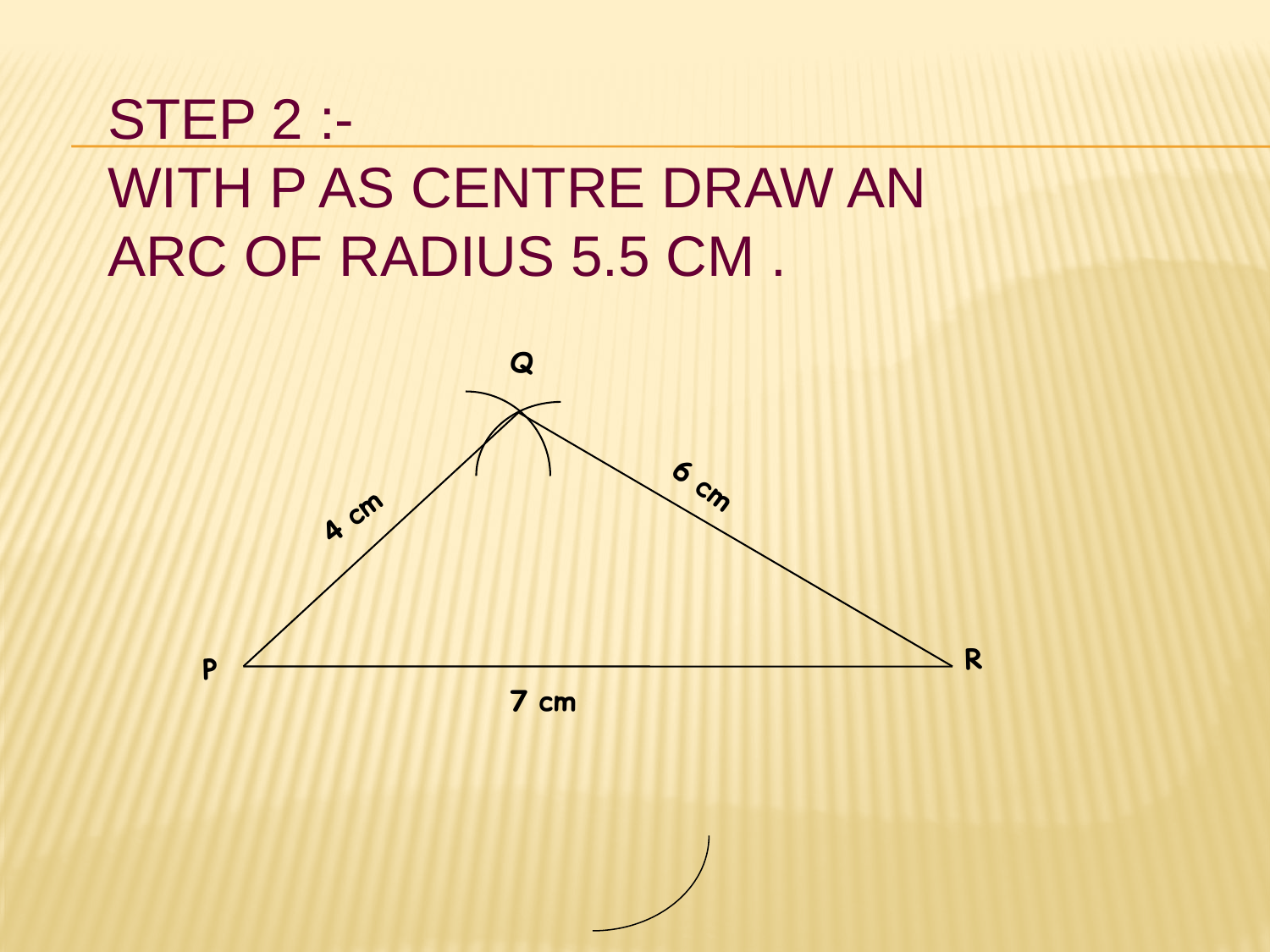

# Step 2 :- With P as centre draw an arc of radius 5.5 cm .
Q

6 cm
 4 cm
R
P

7 cm